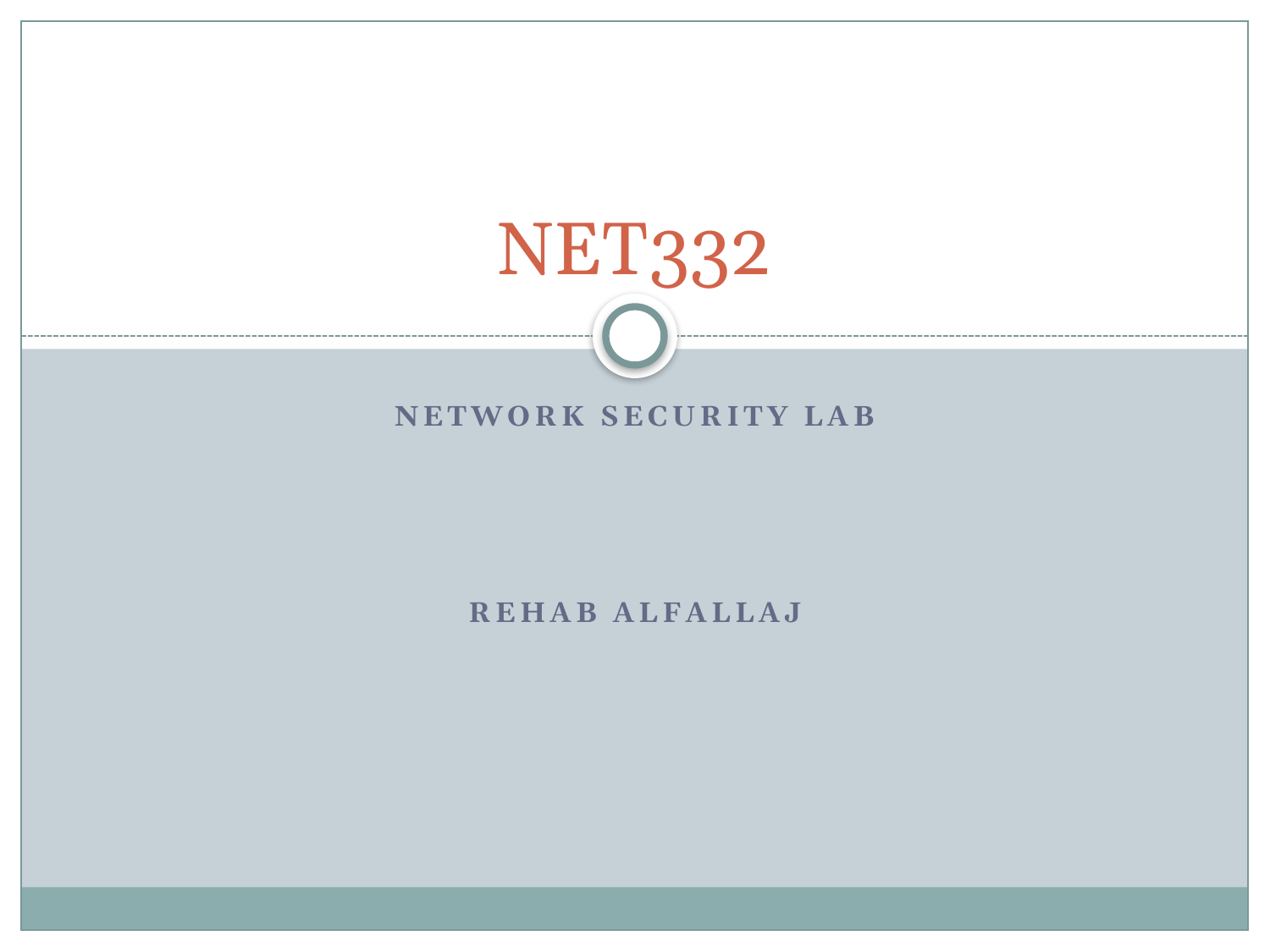

# NET332
Network Security Lab

Rehab Alfallaj